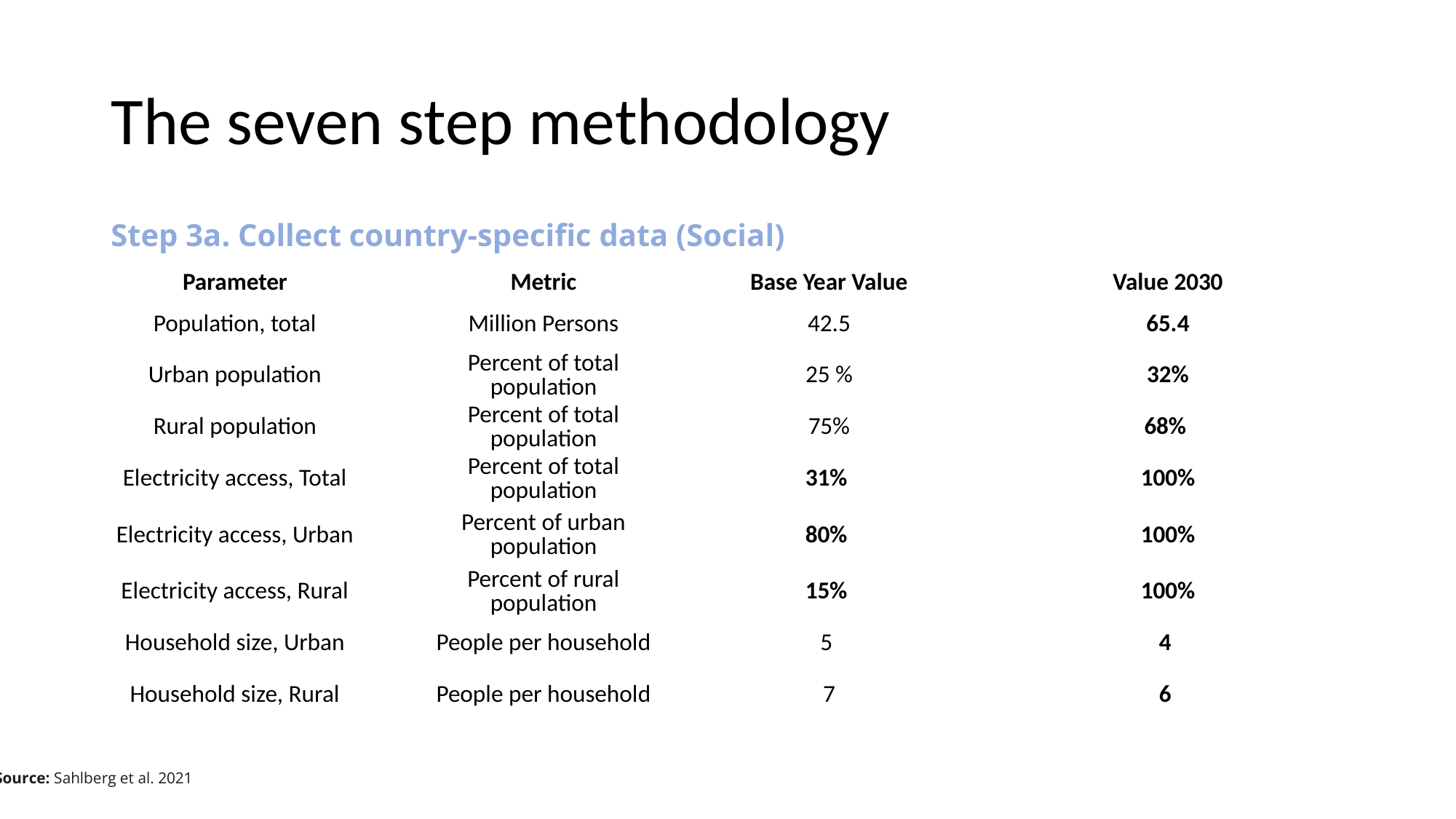

# The seven step methodology
Step 3a. Collect country-specific data (Social)

| Parameter | Metric | Base Year Value | Value 2030 |
| --- | --- | --- | --- |
| Population, total | Million Persons | 42.5 | 65.4 |
| Urban population | Percent of total population | 25 % | 32% |
| Rural population | Percent of total population | 75% | 68% |
| Electricity access, Total | Percent of total population | 31% | 100% |
| Electricity access, Urban | Percent of urban population | 80% | 100% |
| Electricity access, Rural | Percent of rural population | 15% | 100% |
| Household size, Urban | People per household | 5 | 4 |
| Household size, Rural | People per household | 7 | 6 |
Source: Sahlberg et al. 2021